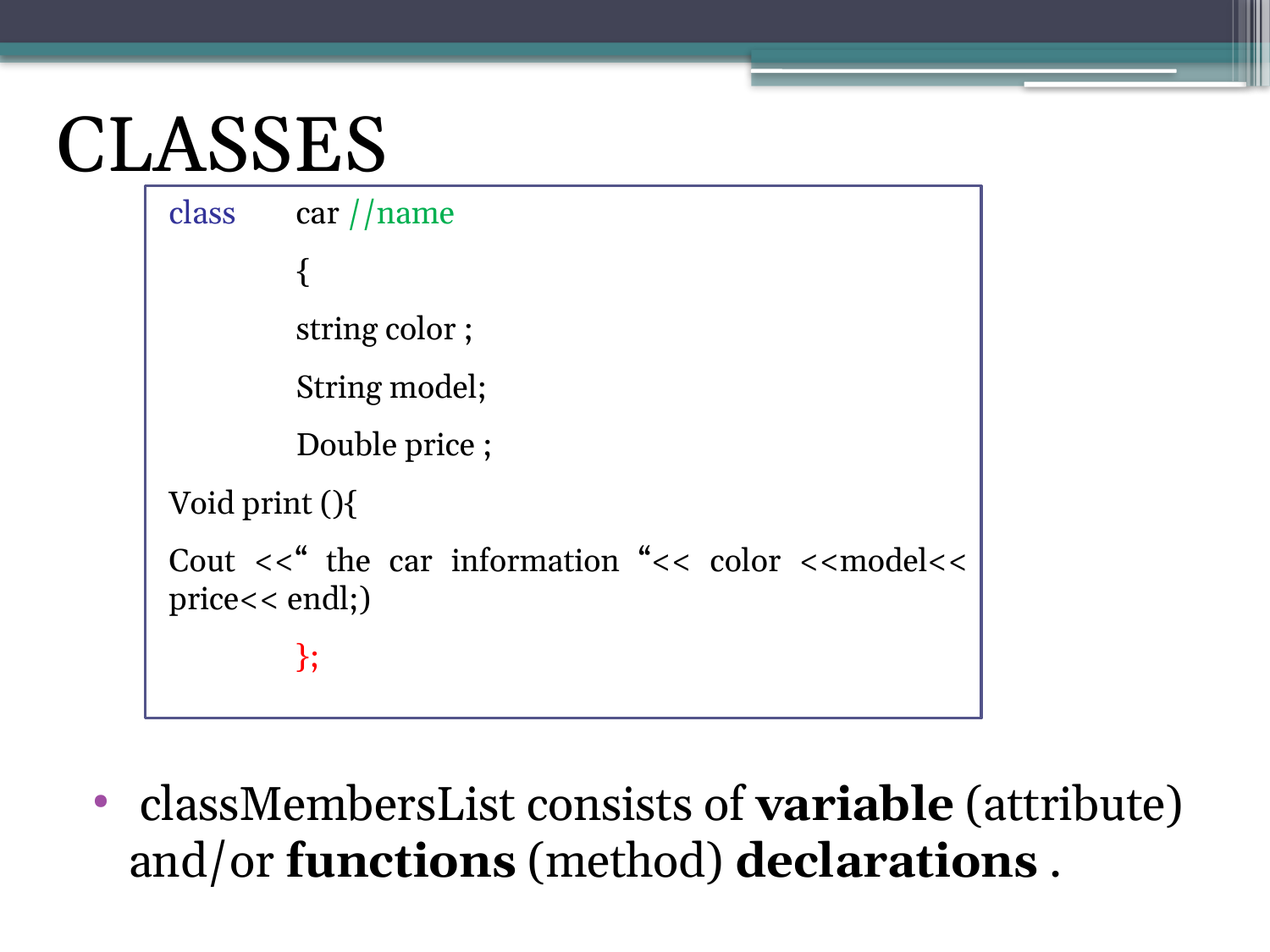

# CLASSES
class  	car //name
	{
	string color ;
	String model;
	Double price ;
Void print (){
Cout <<“ the car information “<< color <<model<< price<< endl;)
	};

 classMembersList consists of variable (attribute) and/or functions (method) declarations .